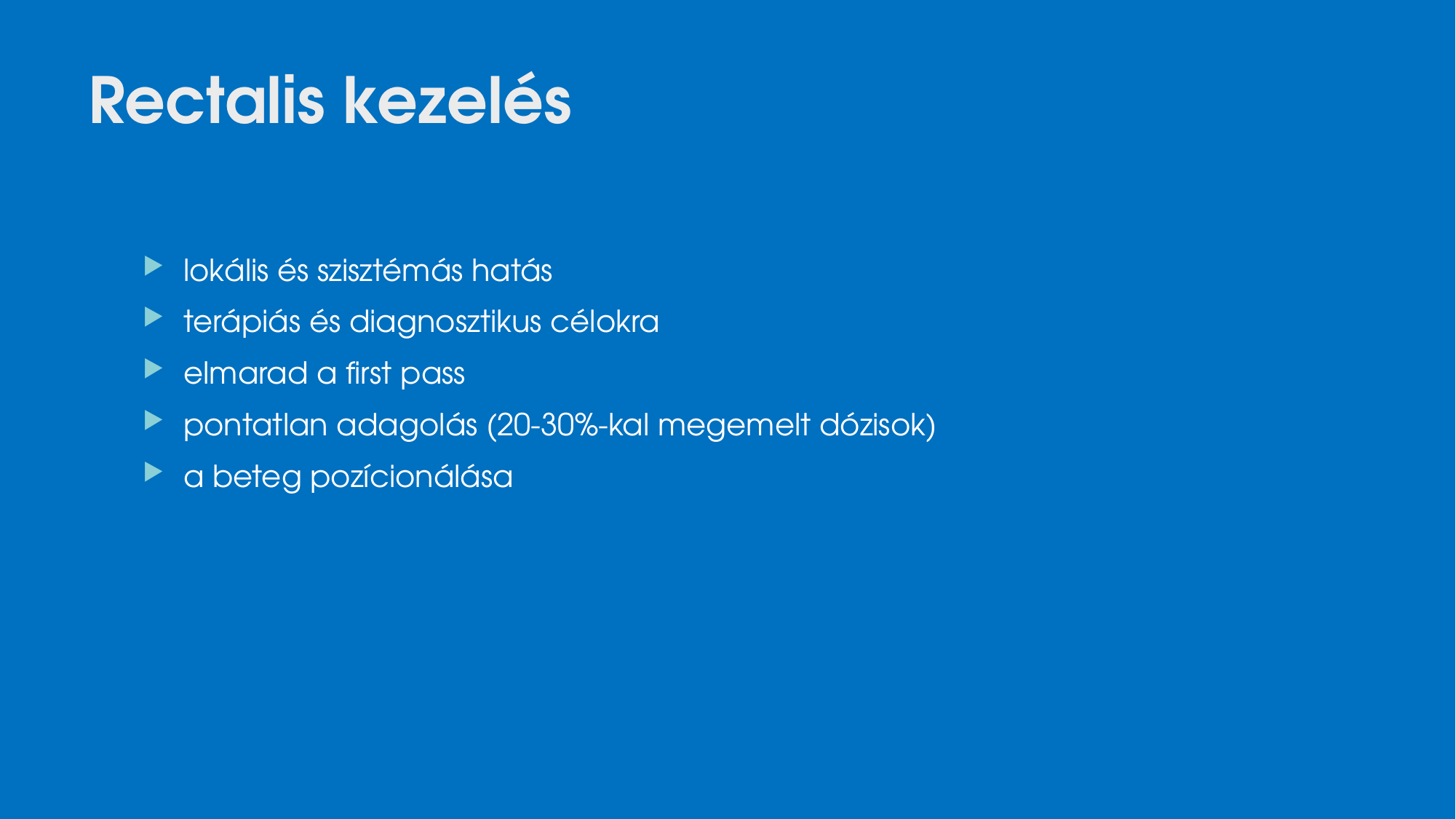

# Rectalis kezelés
lokális és szisztémás hatás
terápiás és diagnosztikus célokra
elmarad a first pass
pontatlan adagolás (20-30%-kal megemelt dózisok)
a beteg pozícionálása